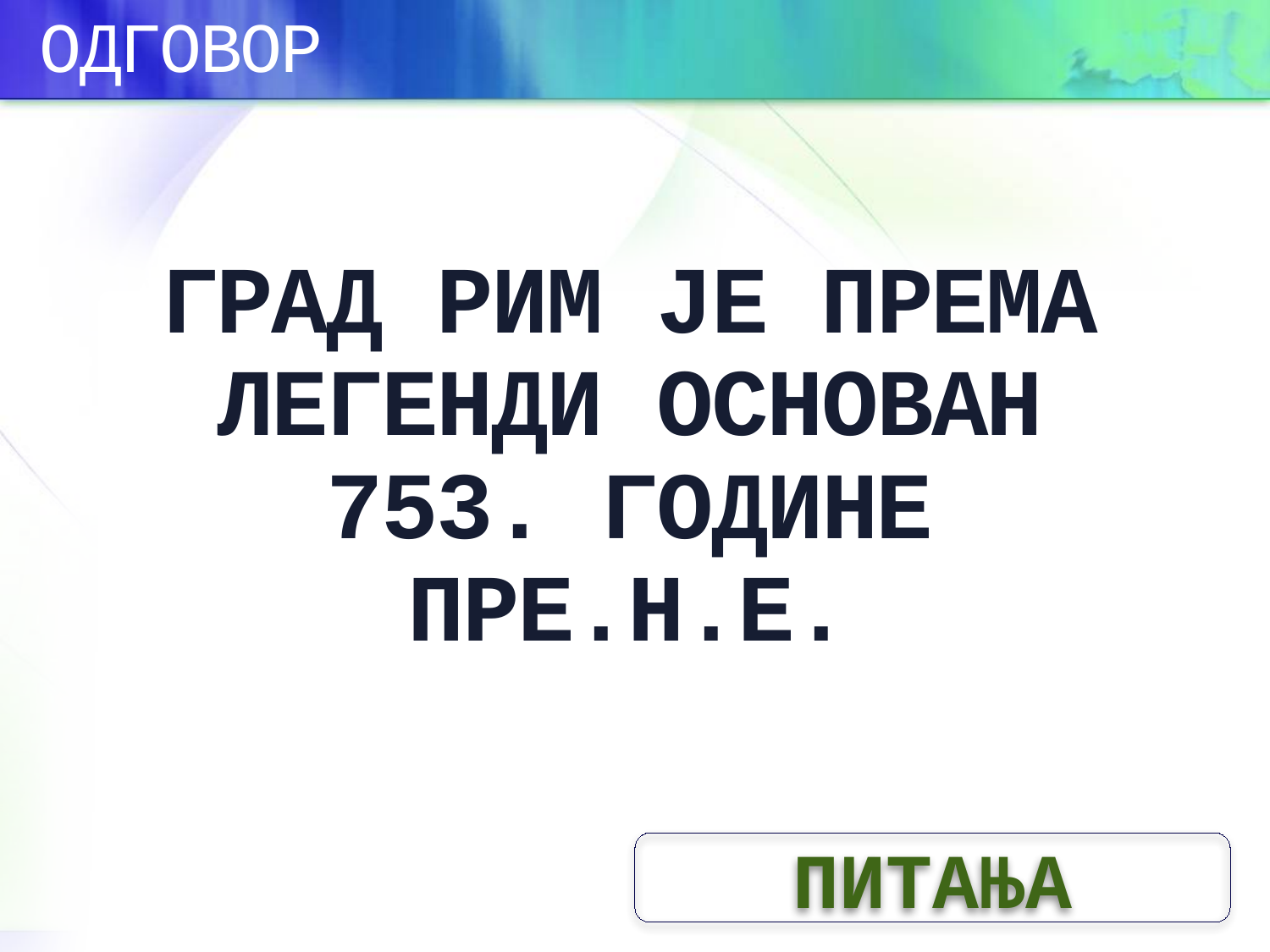

ОДГОВОР
ГРАД РИМ ЈЕ ПРЕМА ЛЕГЕНДИ ОСНОВАН 753. ГОДИНЕ ПРЕ.Н.Е.
ПИТАЊА